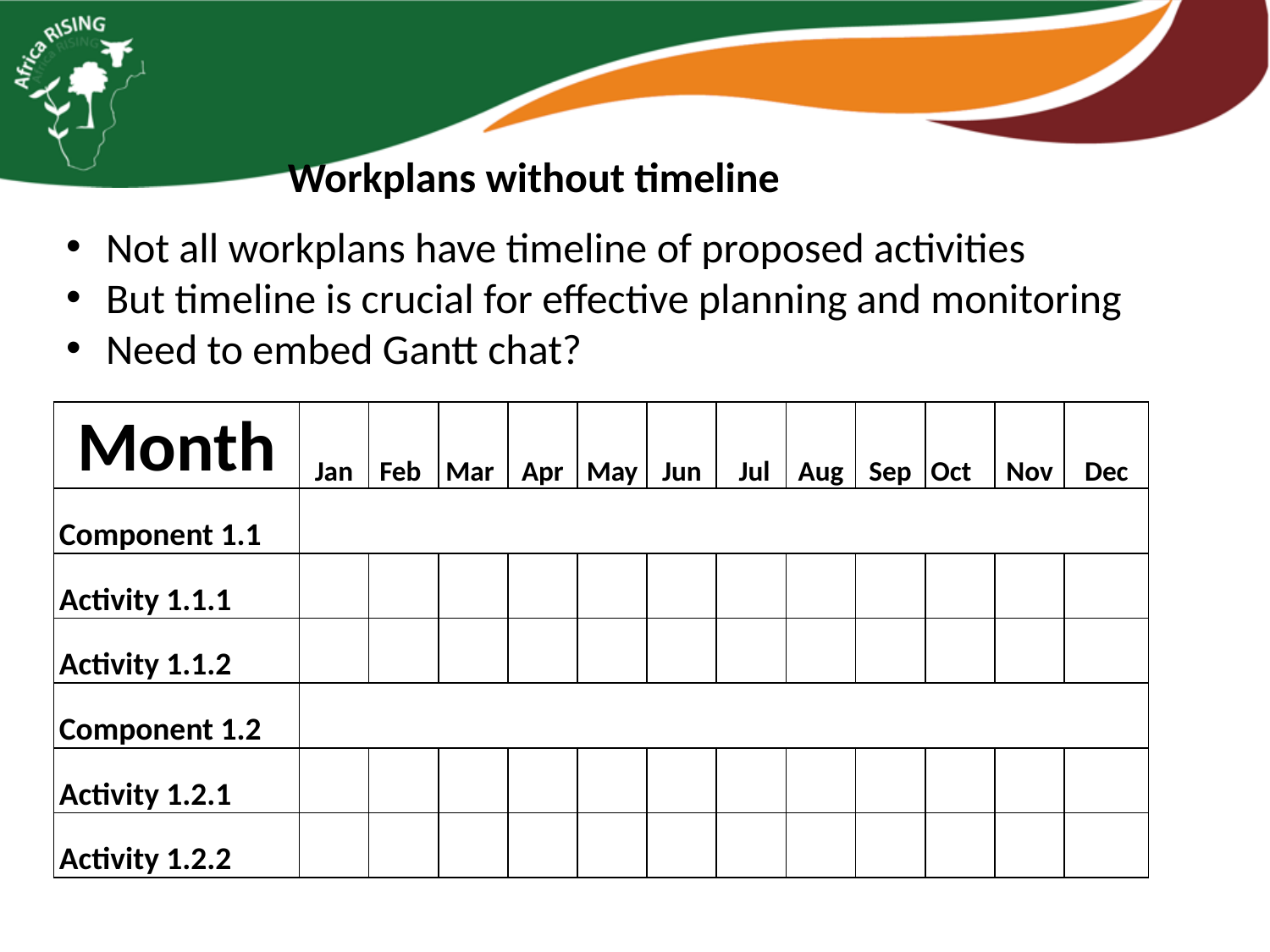

# Workplans without timeline
Not all workplans have timeline of proposed activities
But timeline is crucial for effective planning and monitoring
Need to embed Gantt chat?
| Month | Jan | Feb | Mar | Apr | May | Jun | Jul | Aug | Sep | Oct | Nov | Dec |
| --- | --- | --- | --- | --- | --- | --- | --- | --- | --- | --- | --- | --- |
| Component 1.1 |  |  |  |  |  |  |  |  |  |  |  |  |
| Activity 1.1.1 |  |  |  |  |  |  |  |  |  |  |  |  |
| Activity 1.1.2 |  |  |  |  |  |  |  |  |  |  |  |  |
| Component 1.2 |  |  |  |  |  |  |  |  |  |  |  |  |
| Activity 1.2.1 |  |  |  |  |  |  |  |  |  |  |  |  |
| Activity 1.2.2 |  |  |  |  |  |  |  |  |  |  |  |  |